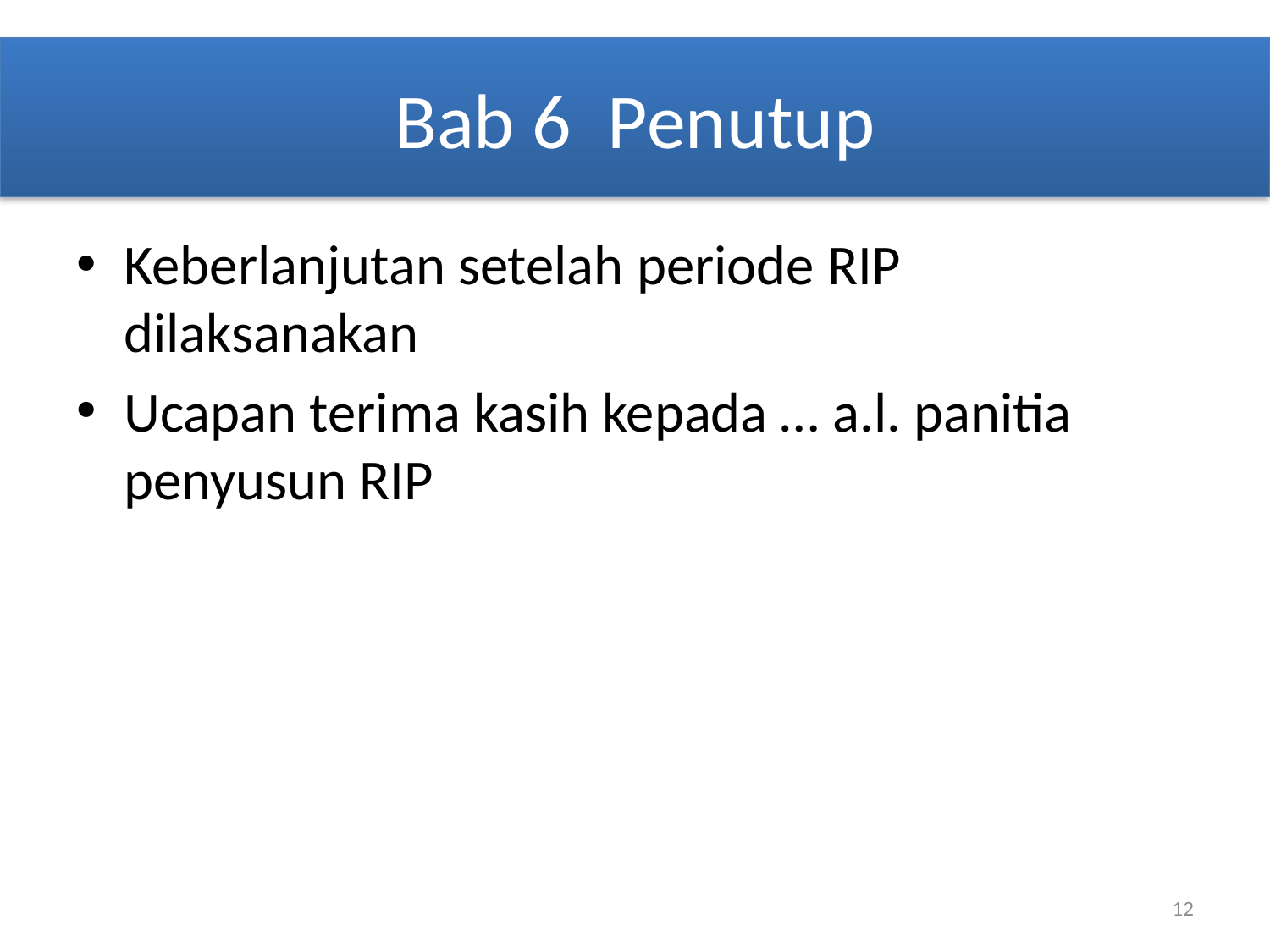

# Bab 6  Penutup
Keberlanjutan setelah periode RIP dilaksanakan
Ucapan terima kasih kepada … a.l. panitia penyusun RIP

12